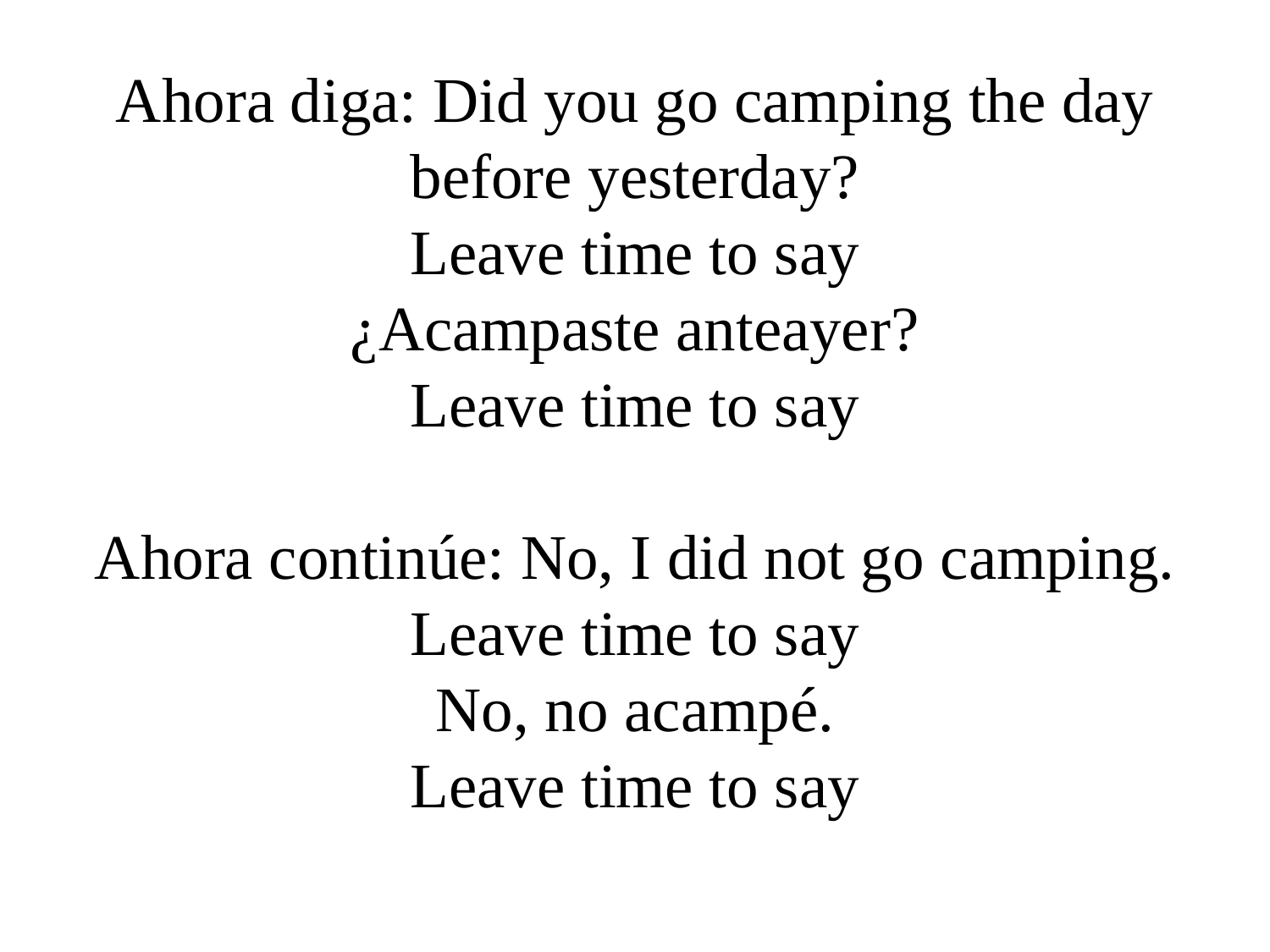

Ahora diga: Did you go camping the day before yesterday?
Leave time to say
¿Acampaste anteayer?
Leave time to say

Ahora continúe: No, I did not go camping.
Leave time to say
No, no acampé.
Leave time to say